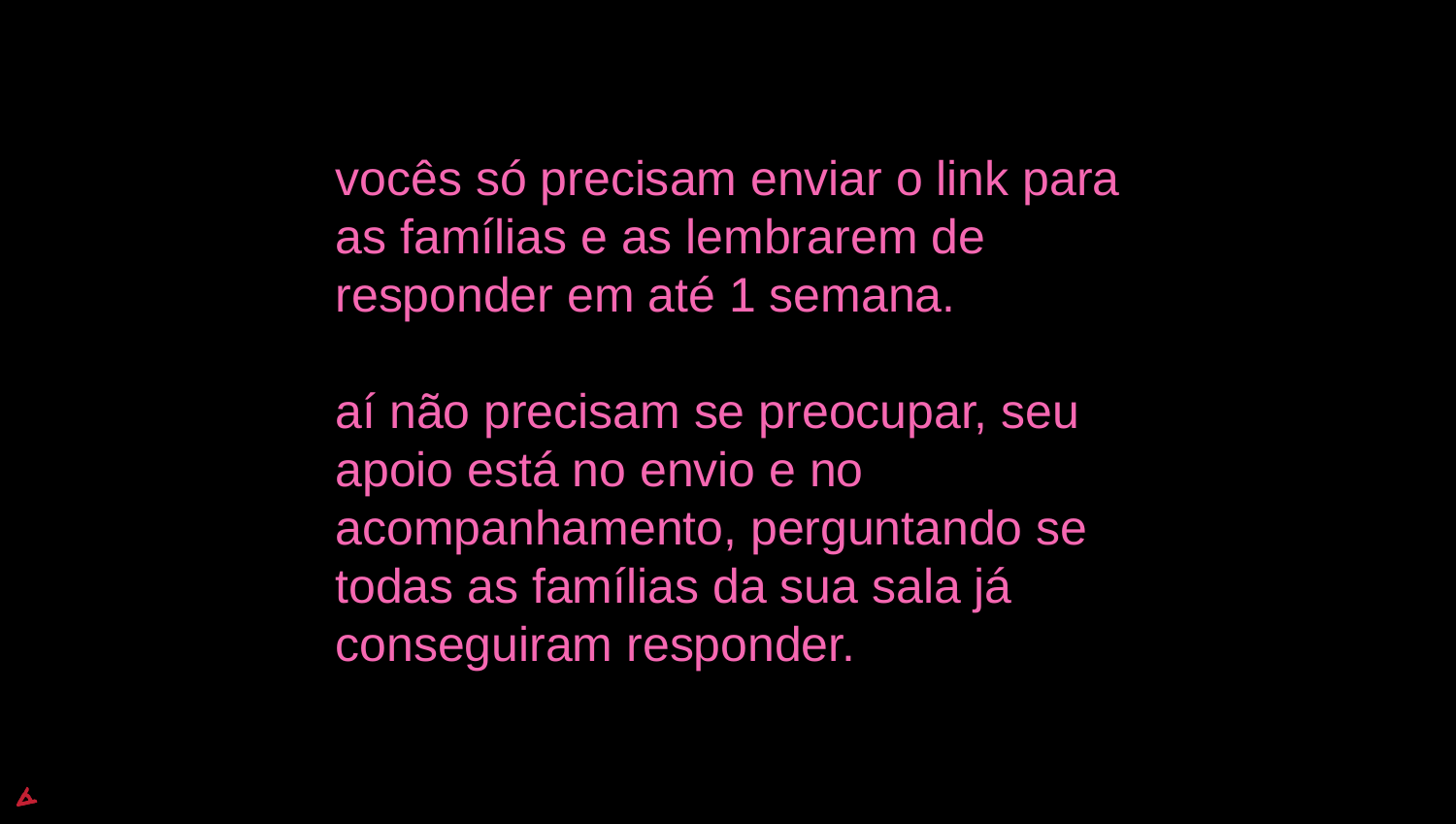

vocês só precisam enviar o link para as famílias e as lembrarem de responder em até 1 semana.

aí não precisam se preocupar, seu apoio está no envio e no acompanhamento, perguntando se todas as famílias da sua sala já conseguiram responder.